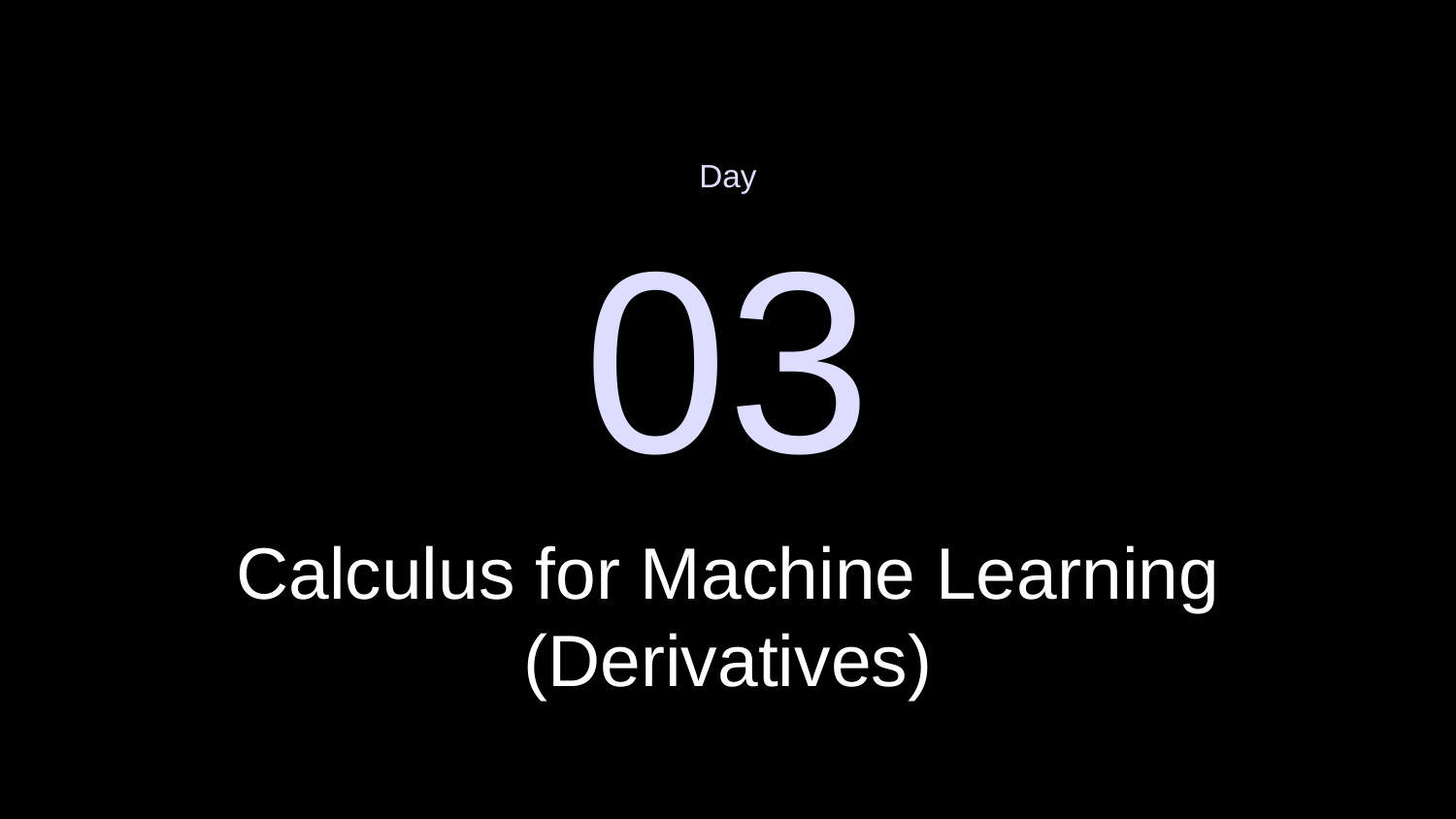

Day
03
# Calculus for Machine Learning (Derivatives)